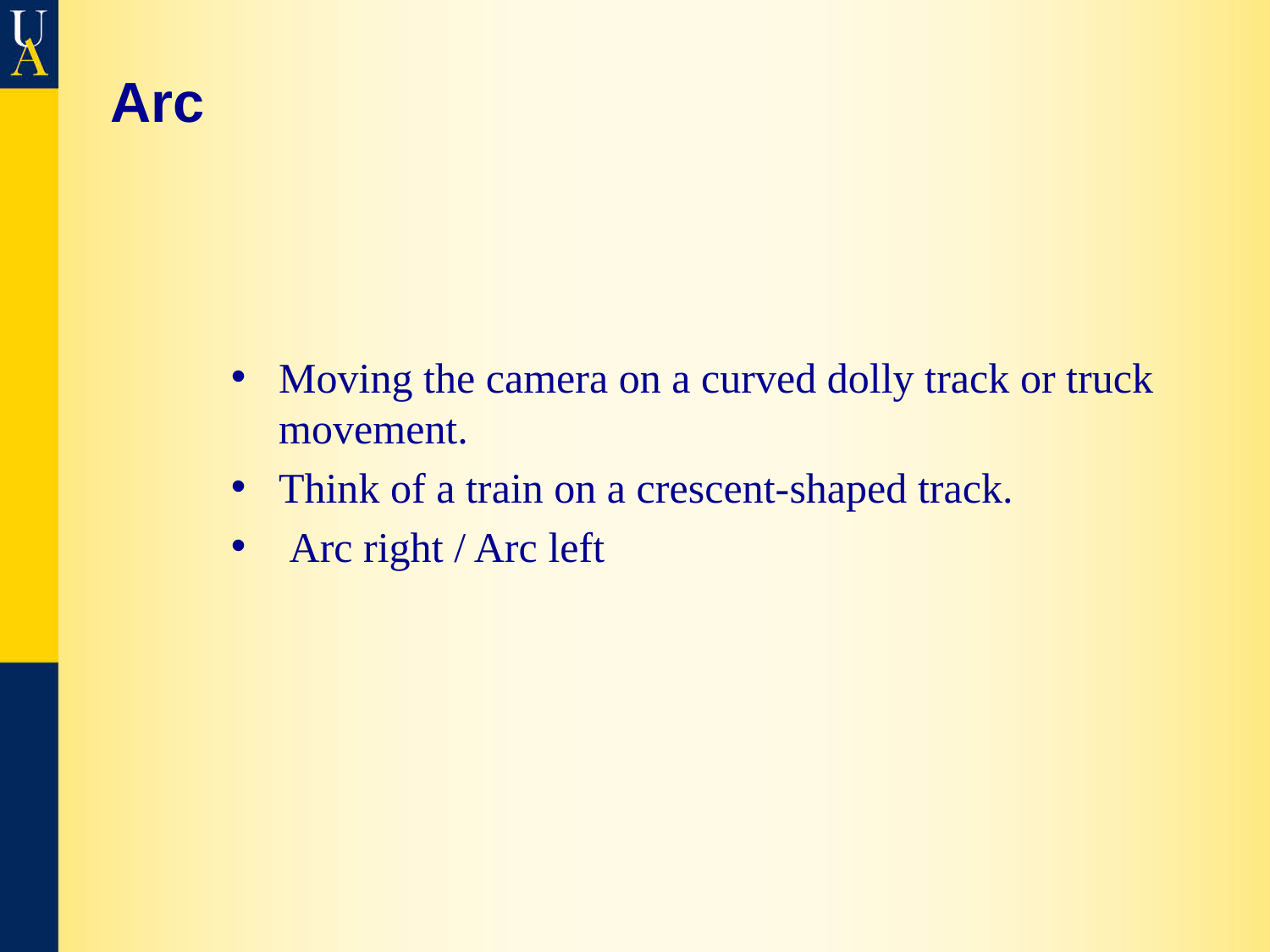

# Arc
Moving the camera on a curved dolly track or truck movement.
Think of a train on a crescent-shaped track.
 Arc right / Arc left